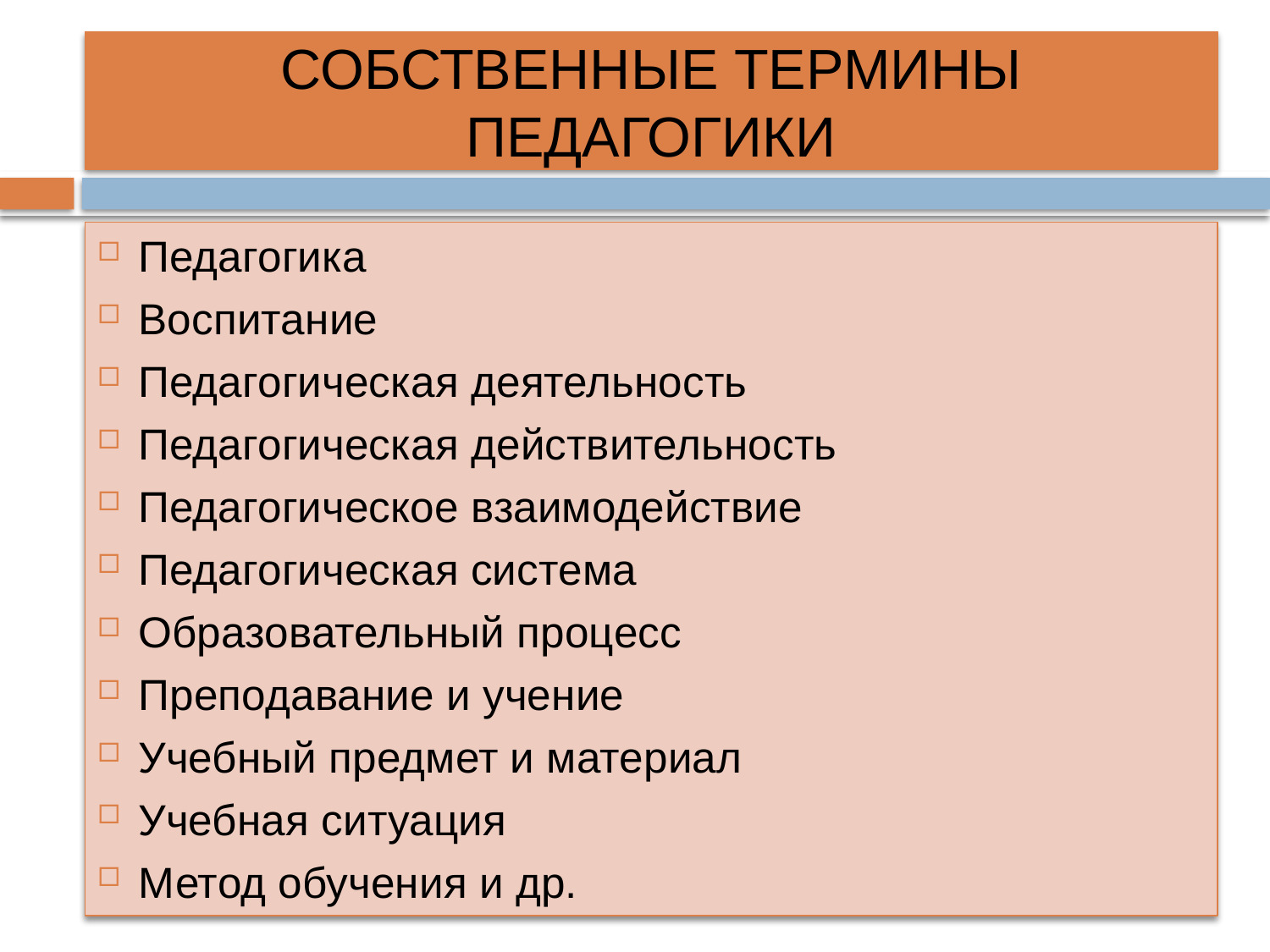

# СОБСТВЕННЫЕ ТЕРМИНЫ ПЕДАГОГИКИ
Педагогика
Воспитание
Педагогическая деятельность
Педагогическая действительность
Педагогическое взаимодействие
Педагогическая система
Образовательный процесс
Преподавание и учение
Учебный предмет и материал
Учебная ситуация
Метод обучения и др.